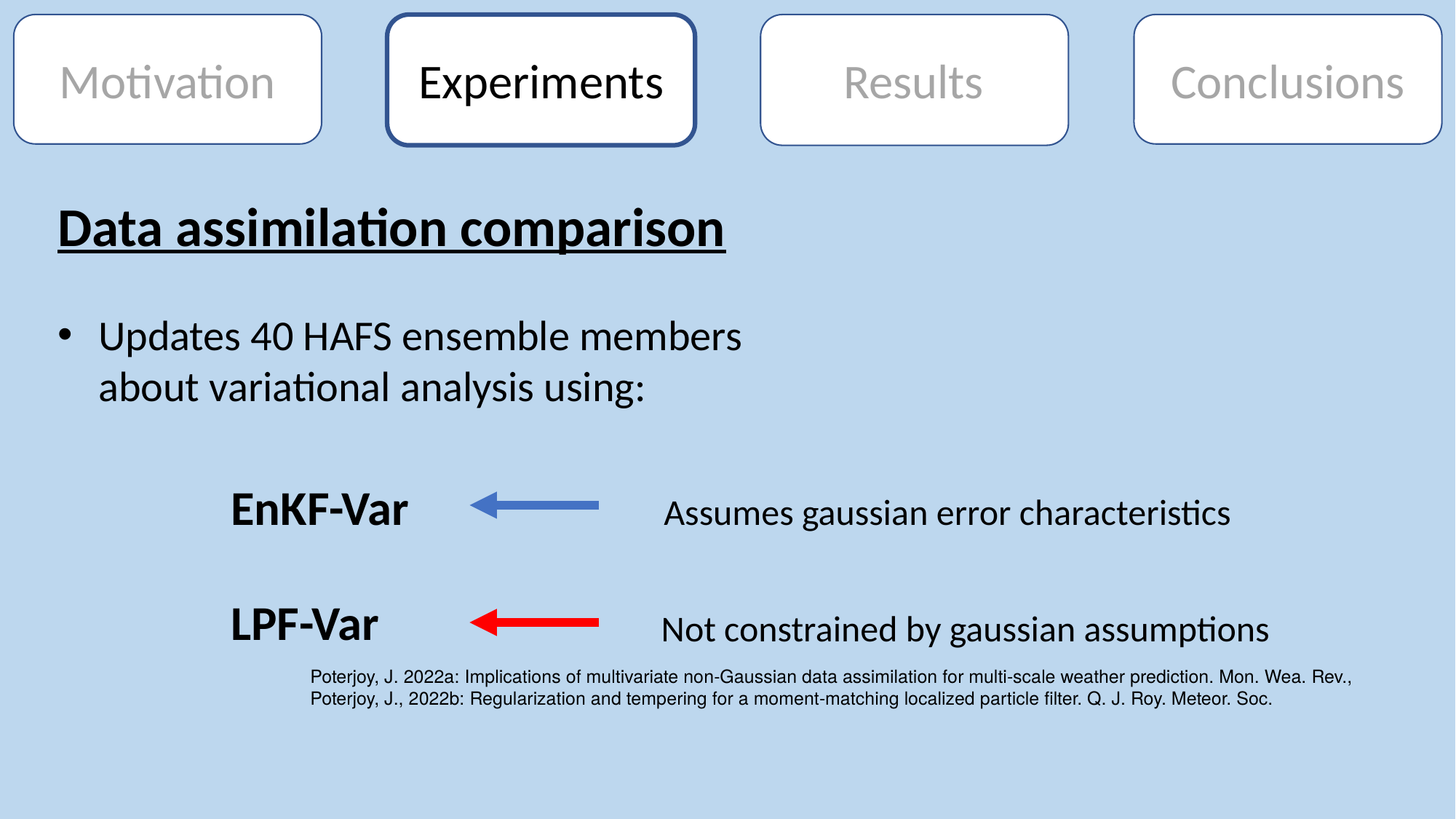

Experiments
Results
Conclusions
Motivation
Data assimilation comparison

Updates 40 HAFS ensemble members about variational analysis using:
EnKF-Var
Assumes gaussian error characteristics
LPF-Var
Not constrained by gaussian assumptions
Poterjoy, J. 2022a: Implications of multivariate non-Gaussian data assimilation for multi-scale weather prediction. Mon. Wea. Rev.,
Poterjoy, J., 2022b: Regularization and tempering for a moment-matching localized particle filter. Q. J. Roy. Meteor. Soc.